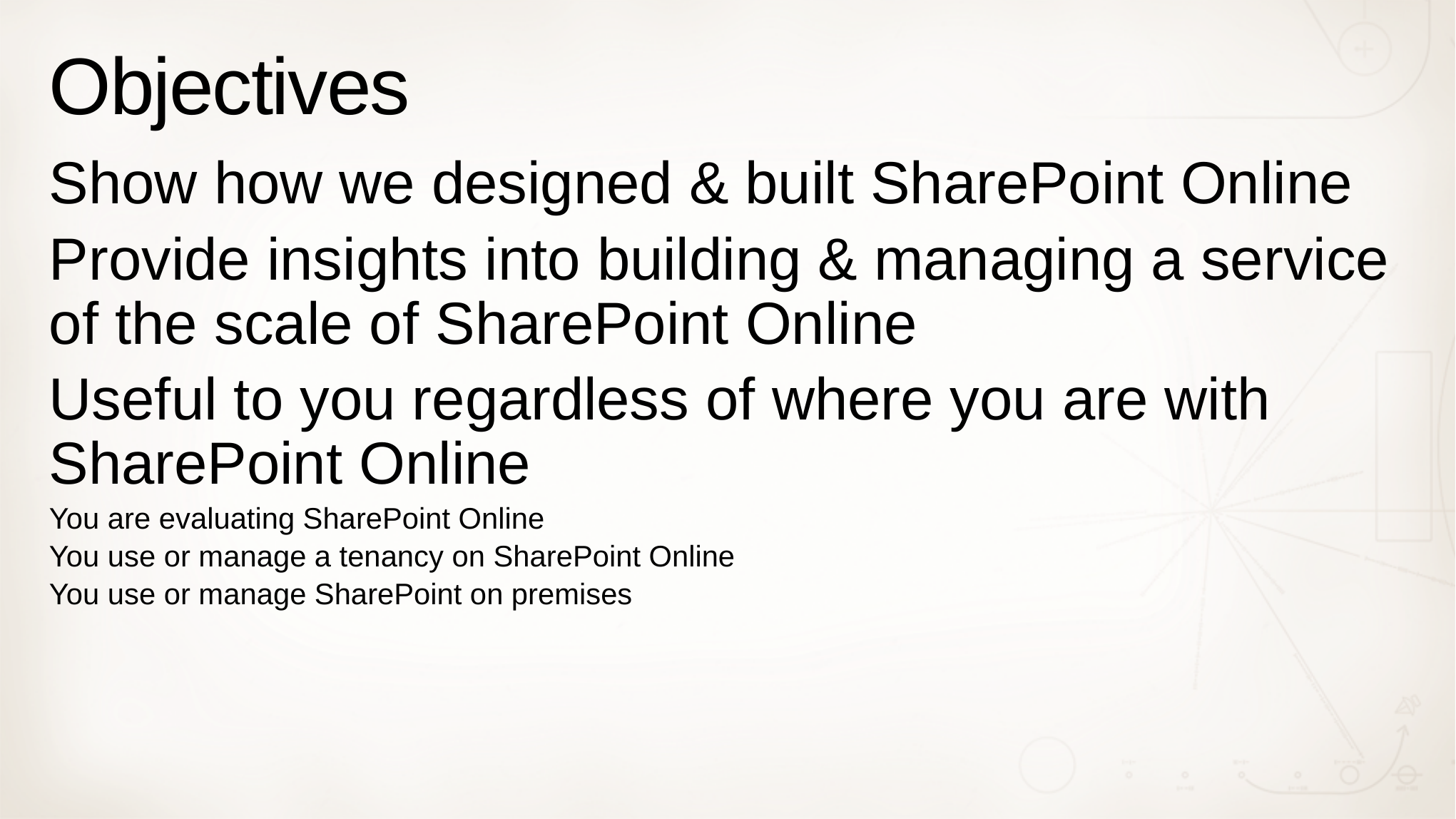

# Objectives
Show how we designed & built SharePoint Online
Provide insights into building & managing a service of the scale of SharePoint Online
Useful to you regardless of where you are with SharePoint Online
You are evaluating SharePoint Online
You use or manage a tenancy on SharePoint Online
You use or manage SharePoint on premises